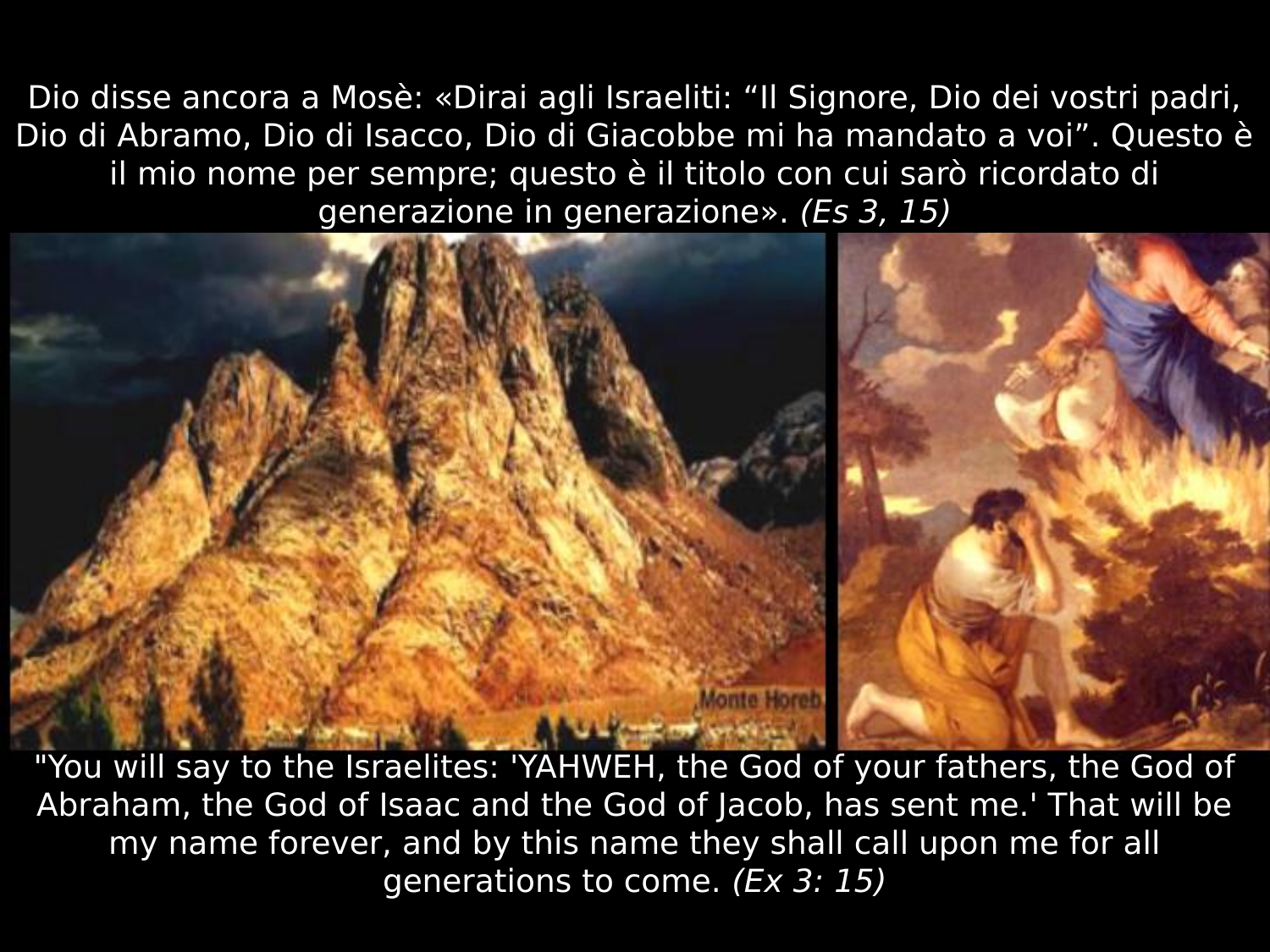

# Dio disse ancora a Mosè: «Dirai agli Israeliti: “Il Signore, Dio dei vostri padri, Dio di Abramo, Dio di Isacco, Dio di Giacobbe mi ha mandato a voi”. Questo è il mio nome per sempre; questo è il titolo con cui sarò ricordato di generazione in generazione». (Es 3, 15)
"You will say to the Israelites: 'YAHWEH, the God of your fathers, the God of Abraham, the God of Isaac and the God of Jacob, has sent me.' That will be my name forever, and by this name they shall call upon me for all generations to come. (Ex 3: 15)